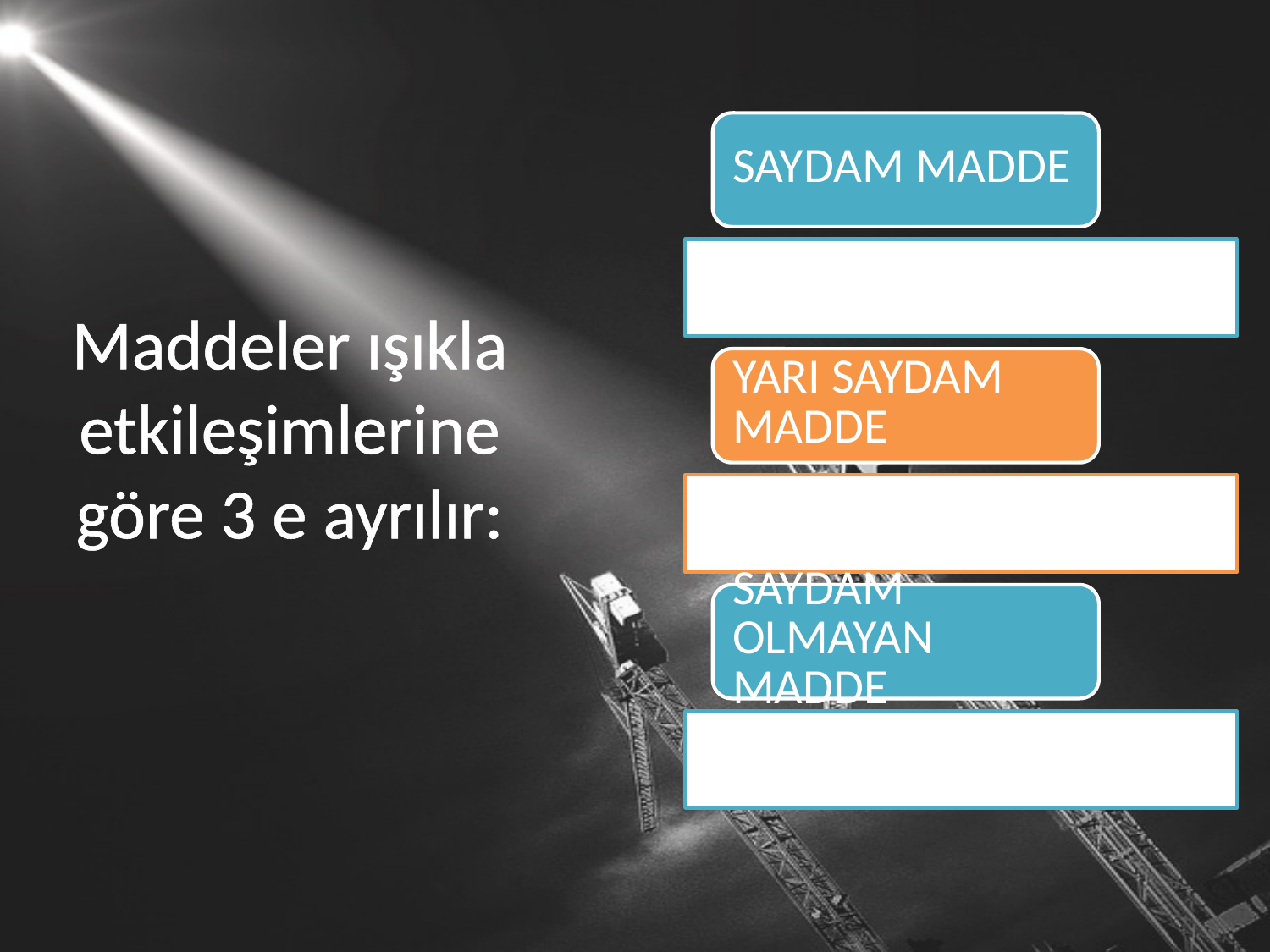

SAYDAM MADDE
YARI SAYDAM MADDE
SAYDAM OLMAYAN MADDE
Maddeler ışıkla etkileşimlerine göre 3 e ayrılır: